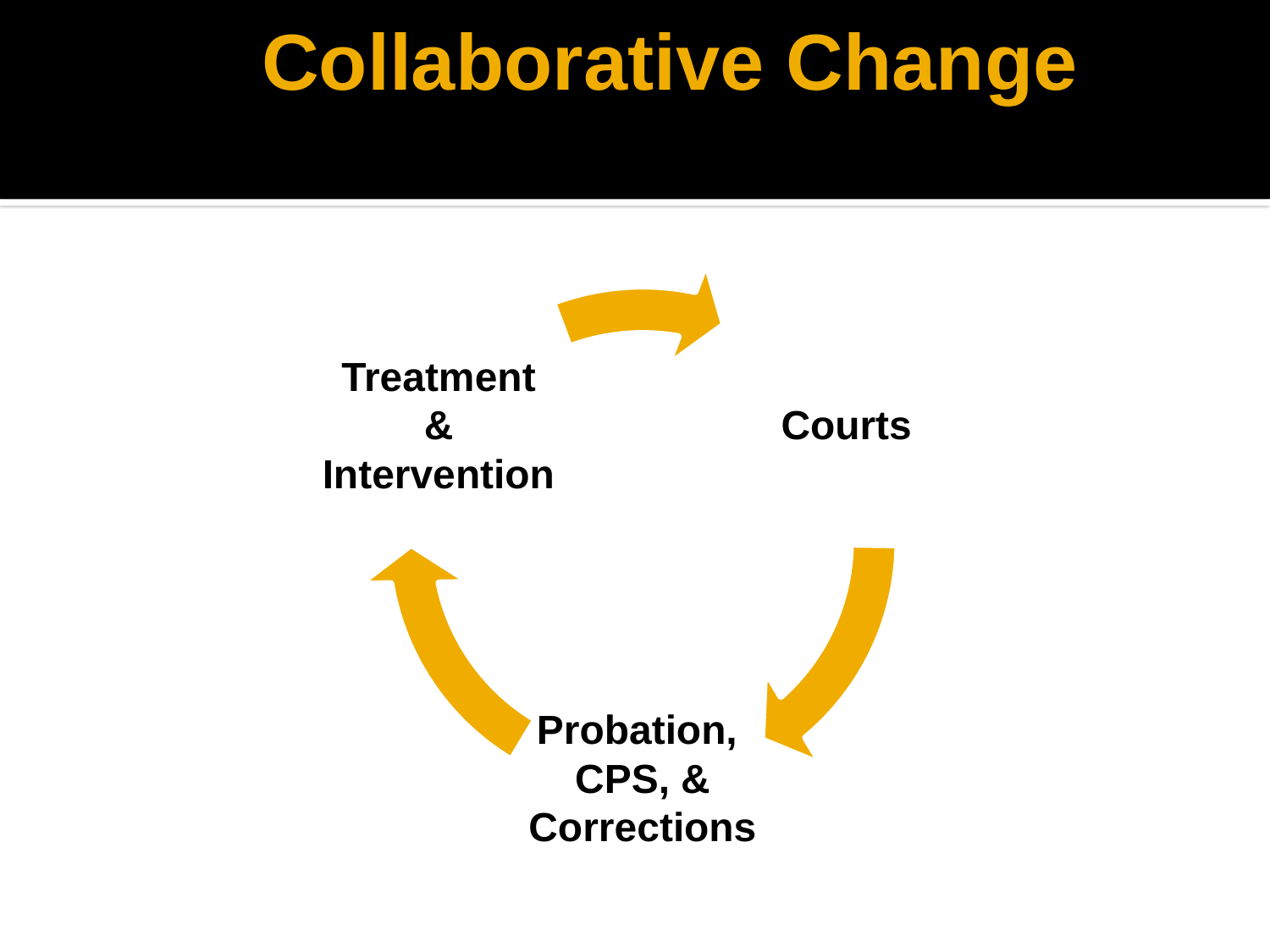

# Collaborative Change
Courts
Probation,
CPS, &
Corrections
Treatment
&
Intervention